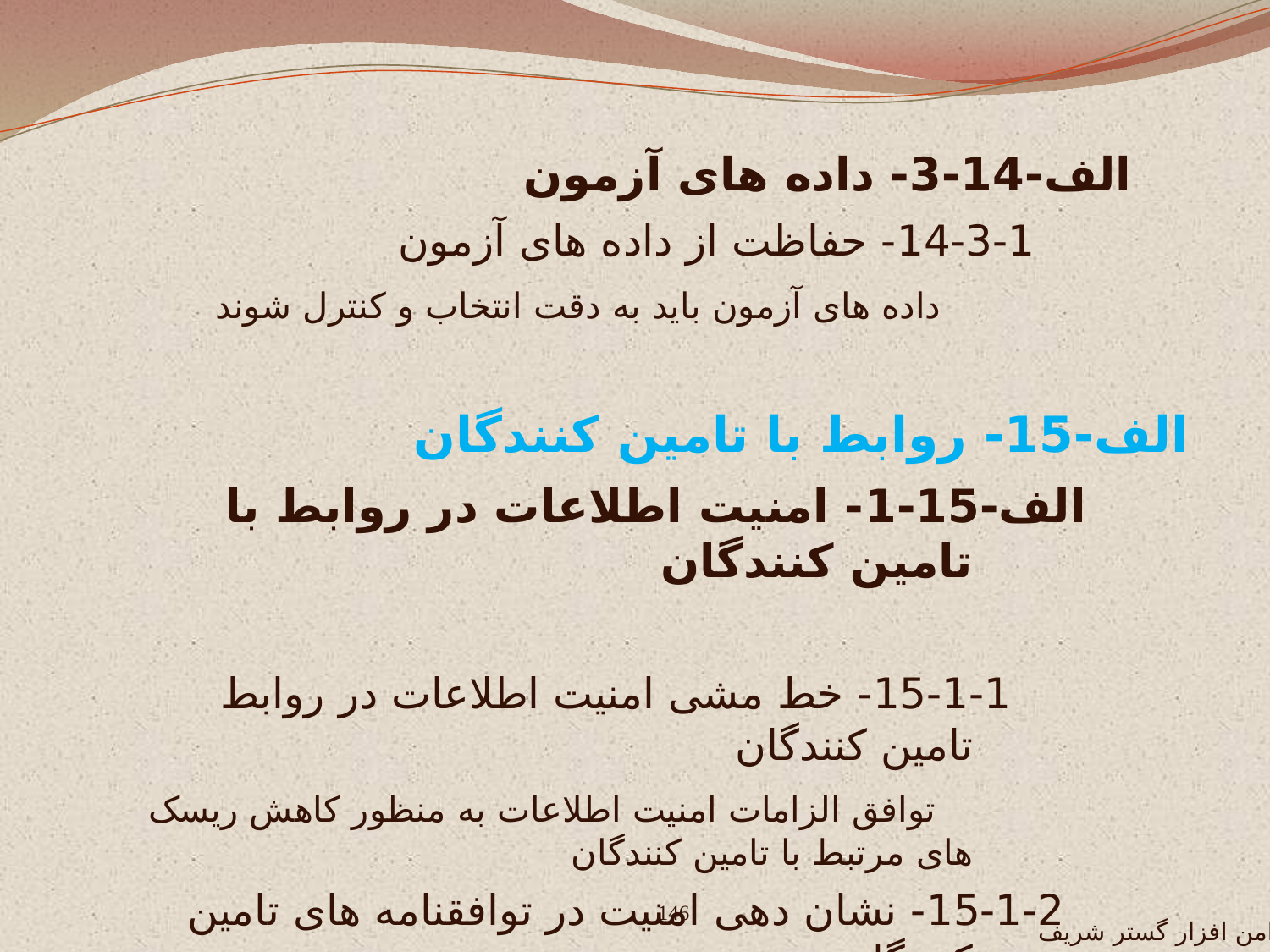

الف-14-3- داده های آزمون
        14-3-1- حفاظت از داده های آزمون
               داده های آزمون باید به دقت انتخاب و کنترل شوند

الف-15- روابط با تامین کنندگان
      الف-15-1- امنیت اطلاعات در روابط با تامین کنندگان

           15-1-1- خط مشی امنیت اطلاعات در روابط تامین کنندگان
                 توافق الزامات امنیت اطلاعات به منظور کاهش ریسک های مرتبط با تامین کنندگان
           15-1-2- نشان دهی امنیت در توافقنامه های تامین کنندگان
                  مورد توافق قرار گرفتن الزامات امنیت اطلاعات با هر تامین کننده ای که امکان دسترسی ،پردازش به  اطلاعات سازمان را دارد